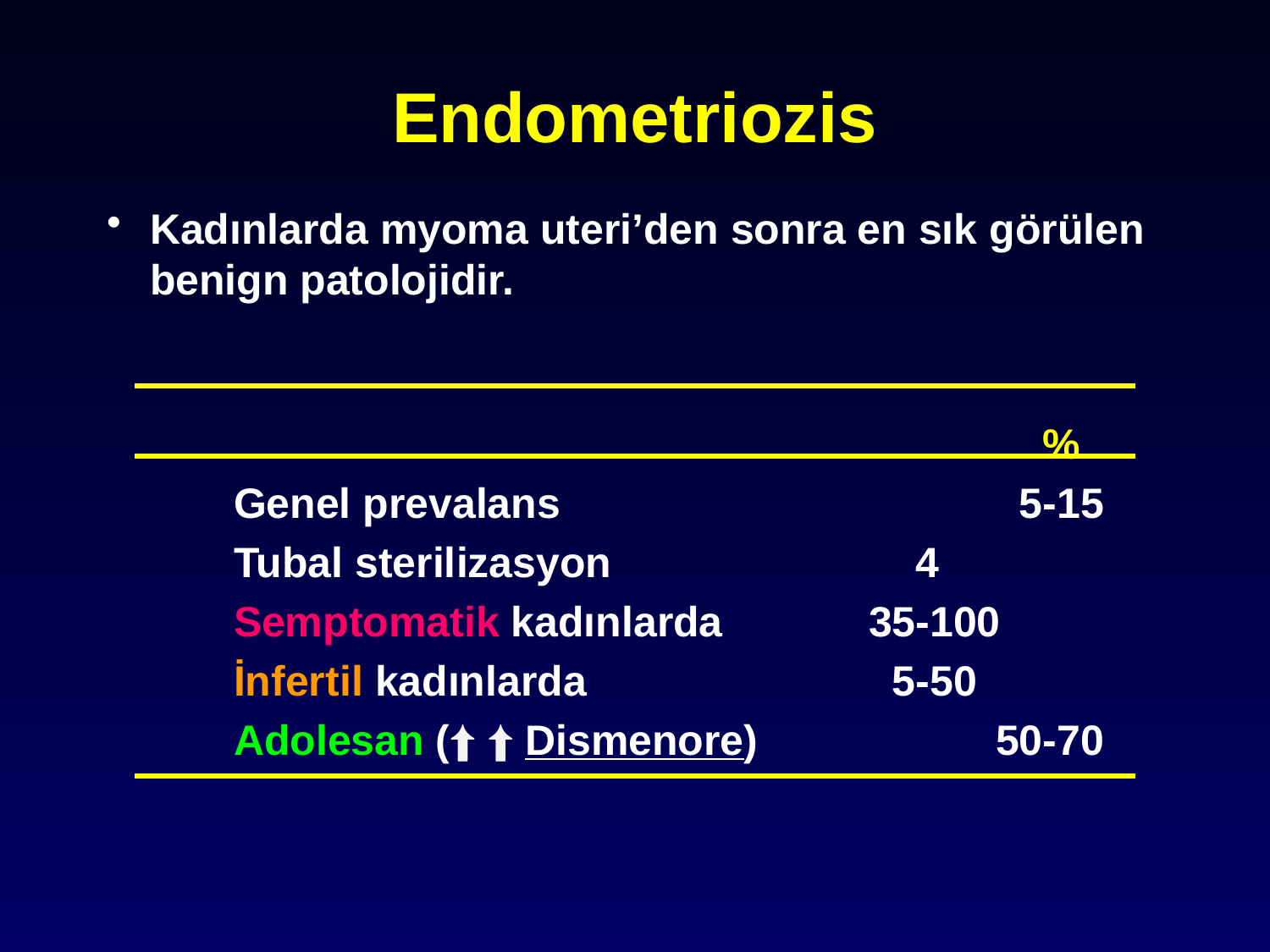

# Endometriozis
Kadınlarda myoma uteri’den sonra en sık görülen benign patolojidir.

							    %
	Genel prevalans 				  5-15
	Tubal sterilizasyon			    4
	Semptomatik kadınlarda		35-100
	İnfertil kadınlarda			  5-50
	Adolesan (⬆ ⬆ Dismenore)		50-70